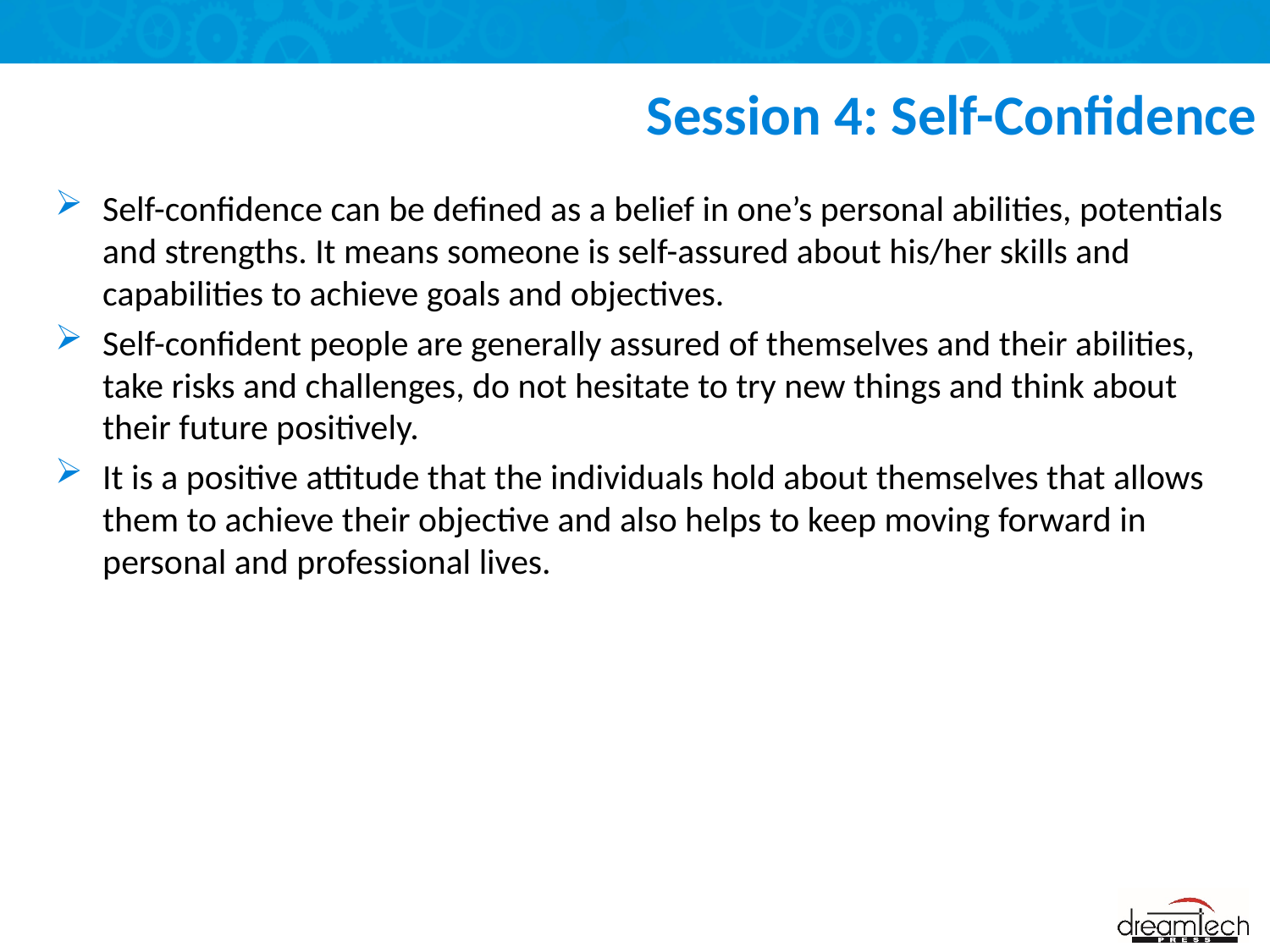

# Session 4: Self-Confidence
Self-confidence can be defined as a belief in one’s personal abilities, potentials and strengths. It means someone is self-assured about his/her skills and capabilities to achieve goals and objectives.
Self-confident people are generally assured of themselves and their abilities, take risks and challenges, do not hesitate to try new things and think about their future positively.
It is a positive attitude that the individuals hold about themselves that allows them to achieve their objective and also helps to keep moving forward in personal and professional lives.